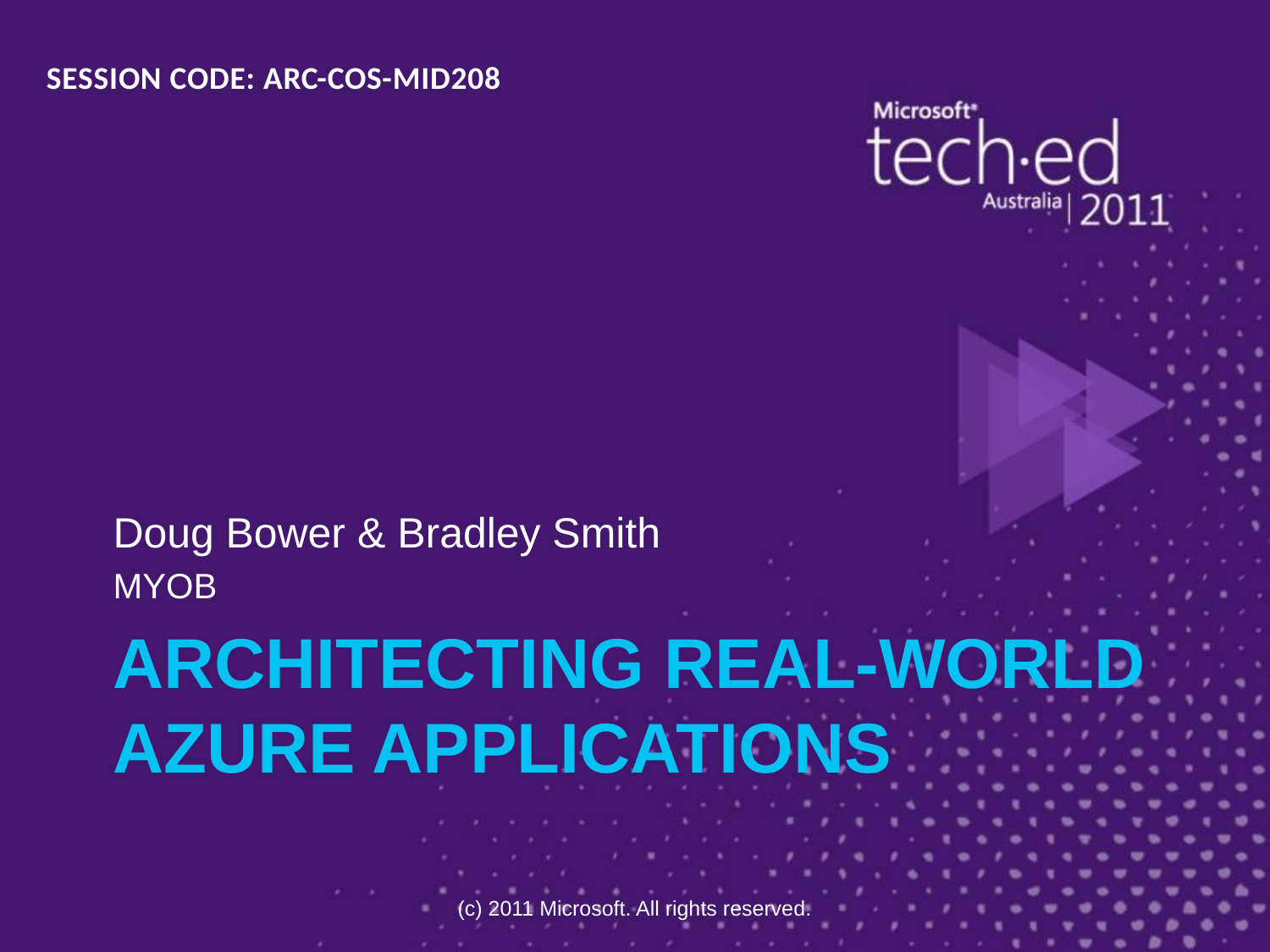

SESSION CODE: ARC-COS-MID208
Doug Bower & Bradley Smith
MYOB
# Architecting real-world Azure applications
(c) 2011 Microsoft. All rights reserved.